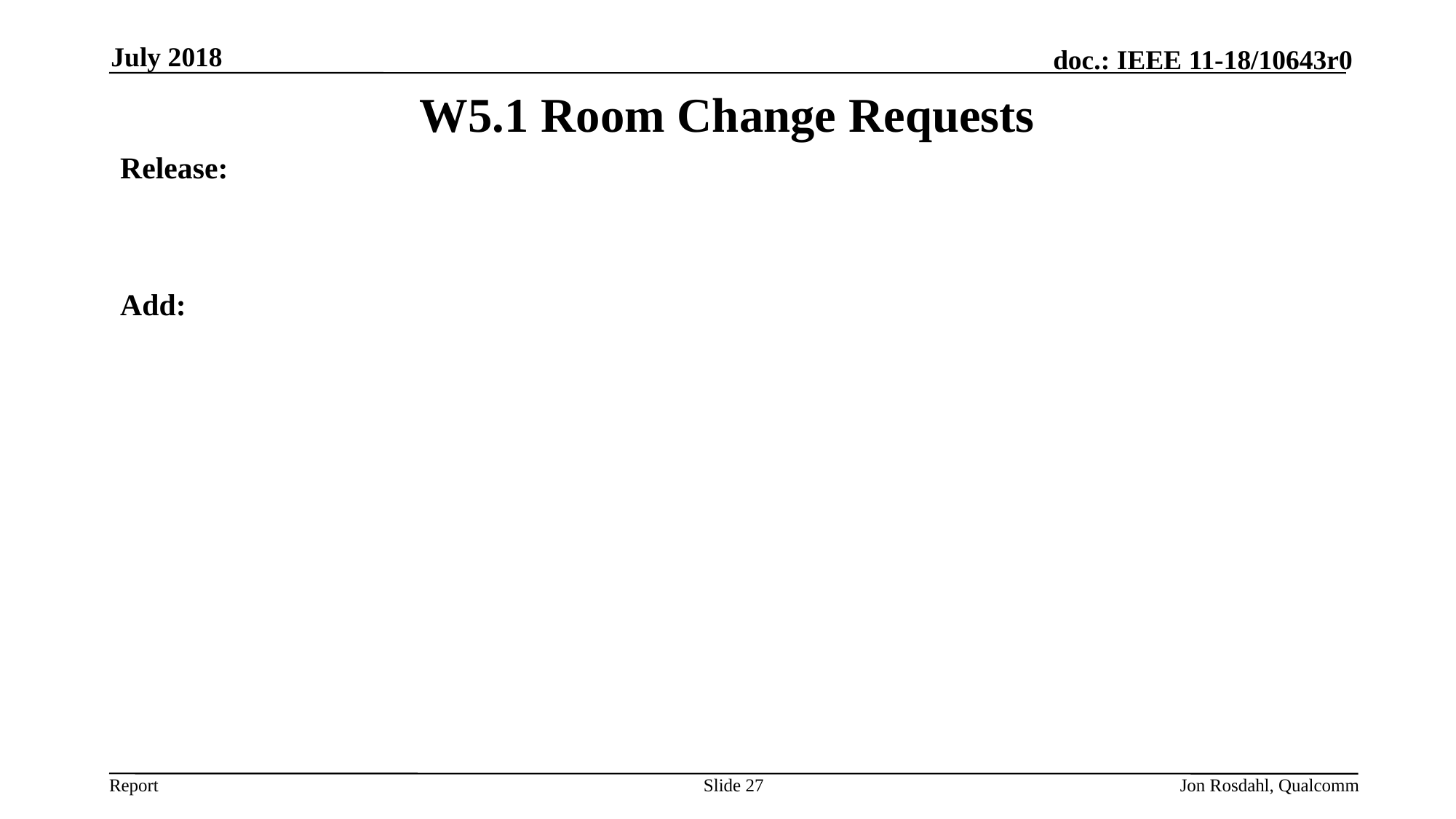

July 2018
# W5.1 Room Change Requests
Release:

Add:

Slide 27
Jon Rosdahl, Qualcomm